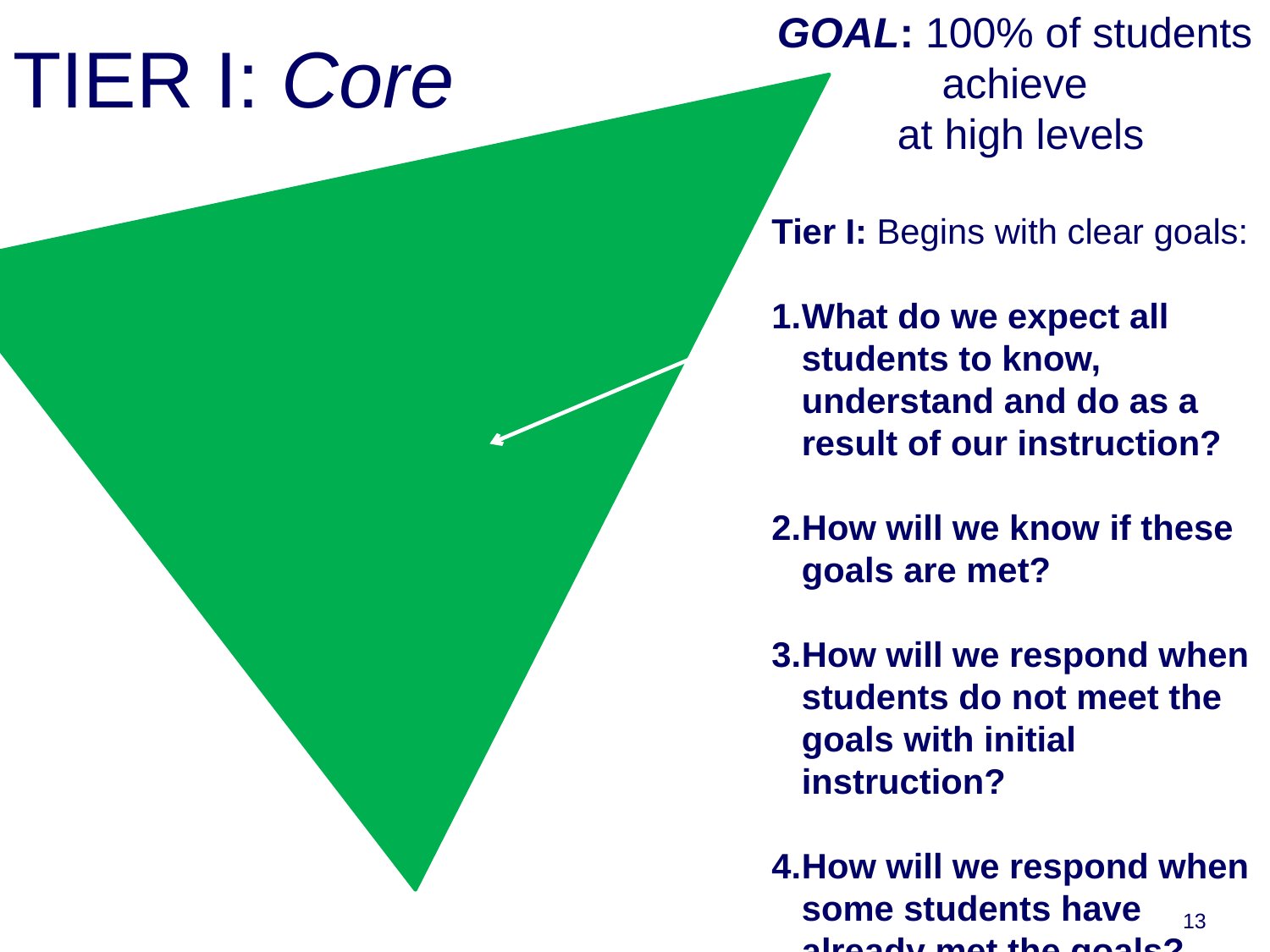

TIER I: Core

GOAL: 100% of students achieve
 at high levels

Tier I: Begins with clear goals:

What do we expect all students to know, understand and do as a result of our instruction?

How will we know if these goals are met?

How will we respond when students do not meet the goals with initial instruction?

How will we respond when some students have already met the goals?

13